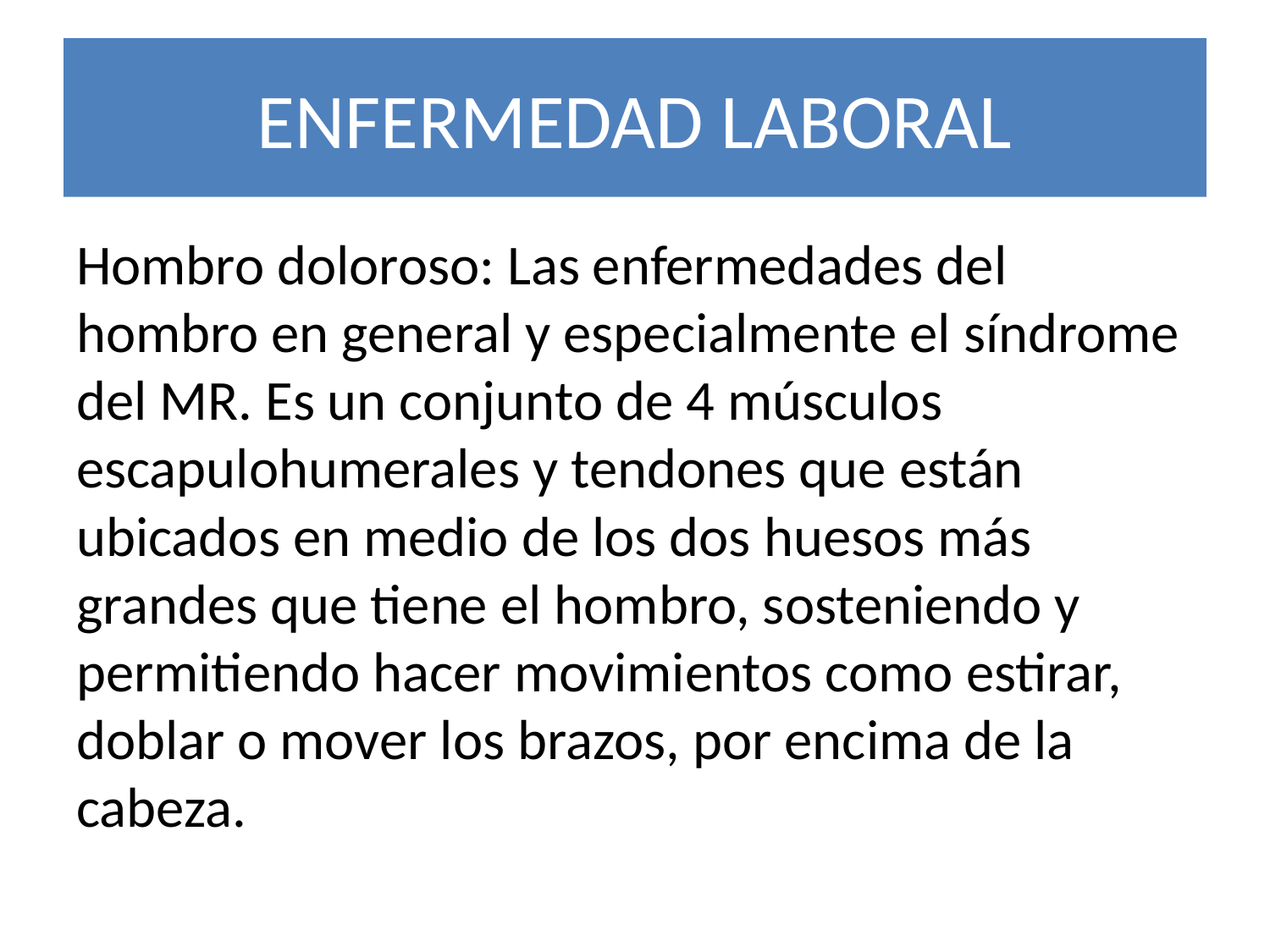

# ENFERMEDAD LABORAL
Hombro doloroso: Las enfermedades del hombro en general y especialmente el síndrome del MR. Es un conjunto de 4 músculos escapulohumerales y tendones que están ubicados en medio de los dos huesos más grandes que tiene el hombro, sosteniendo y permitiendo hacer movimientos como estirar, doblar o mover los brazos, por encima de la cabeza.